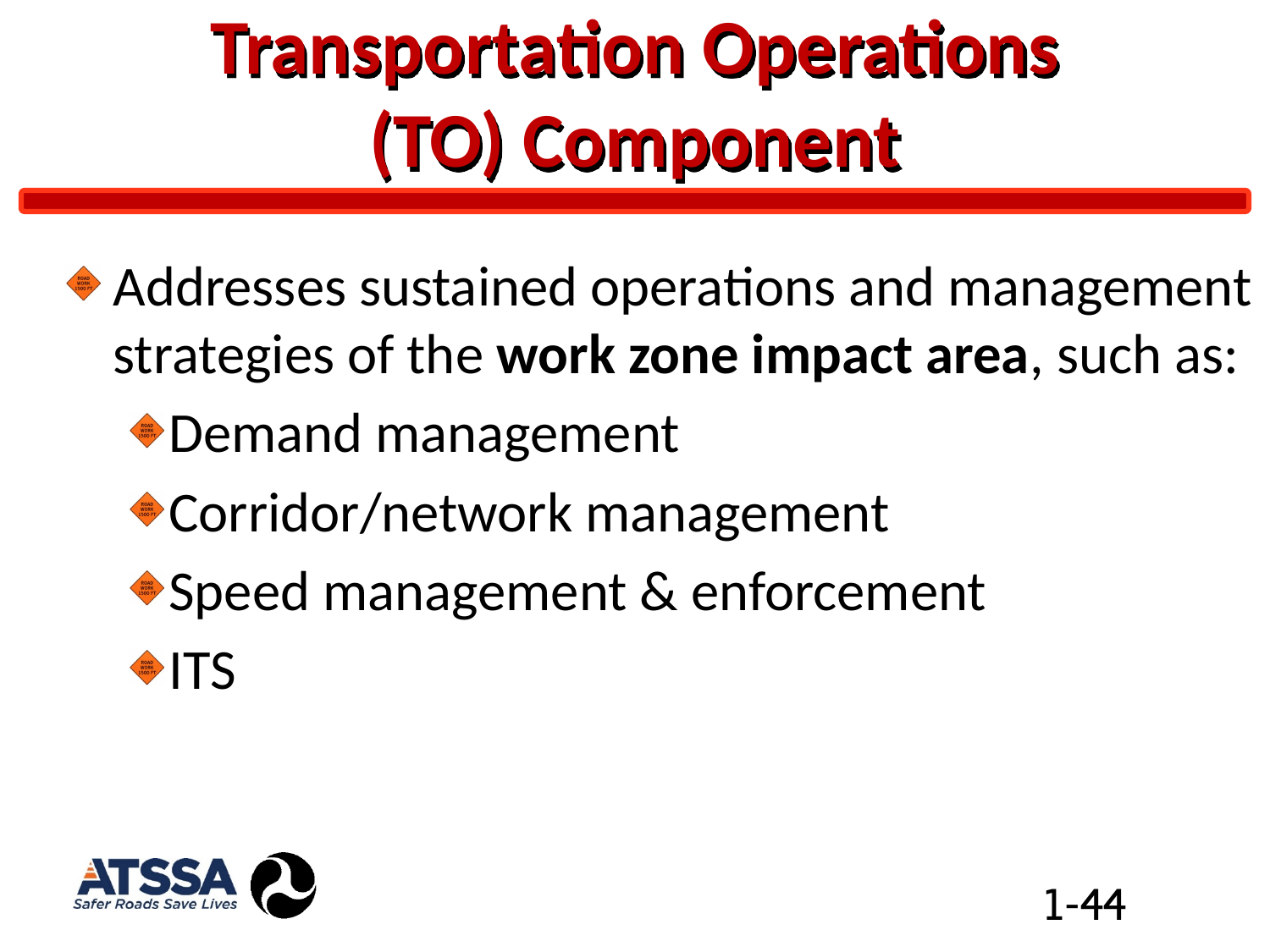

# Transportation Operations (TO) Component
Addresses sustained operations and management strategies of the work zone impact area, such as:
Demand management
Corridor/network management
Speed management & enforcement
ITS